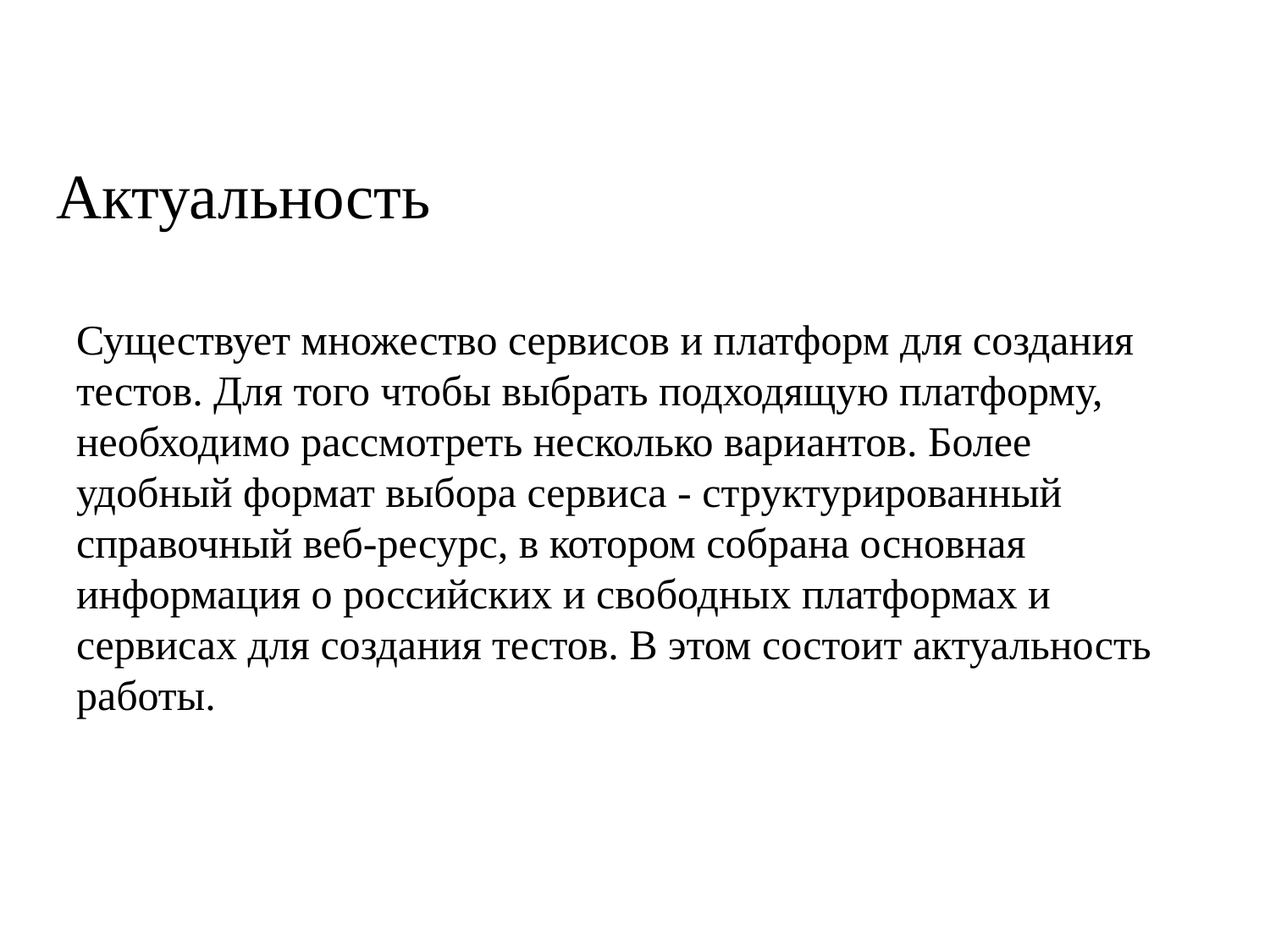

Актуальность
Существует множество сервисов и платформ для создания тестов. Для того чтобы выбрать подходящую платформу, необходимо рассмотреть несколько вариантов. Более удобный формат выбора сервиса - структурированный справочный веб-ресурс, в котором собрана основная информация о российских и свободных платформах и сервисах для создания тестов. В этом состоит актуальность работы.